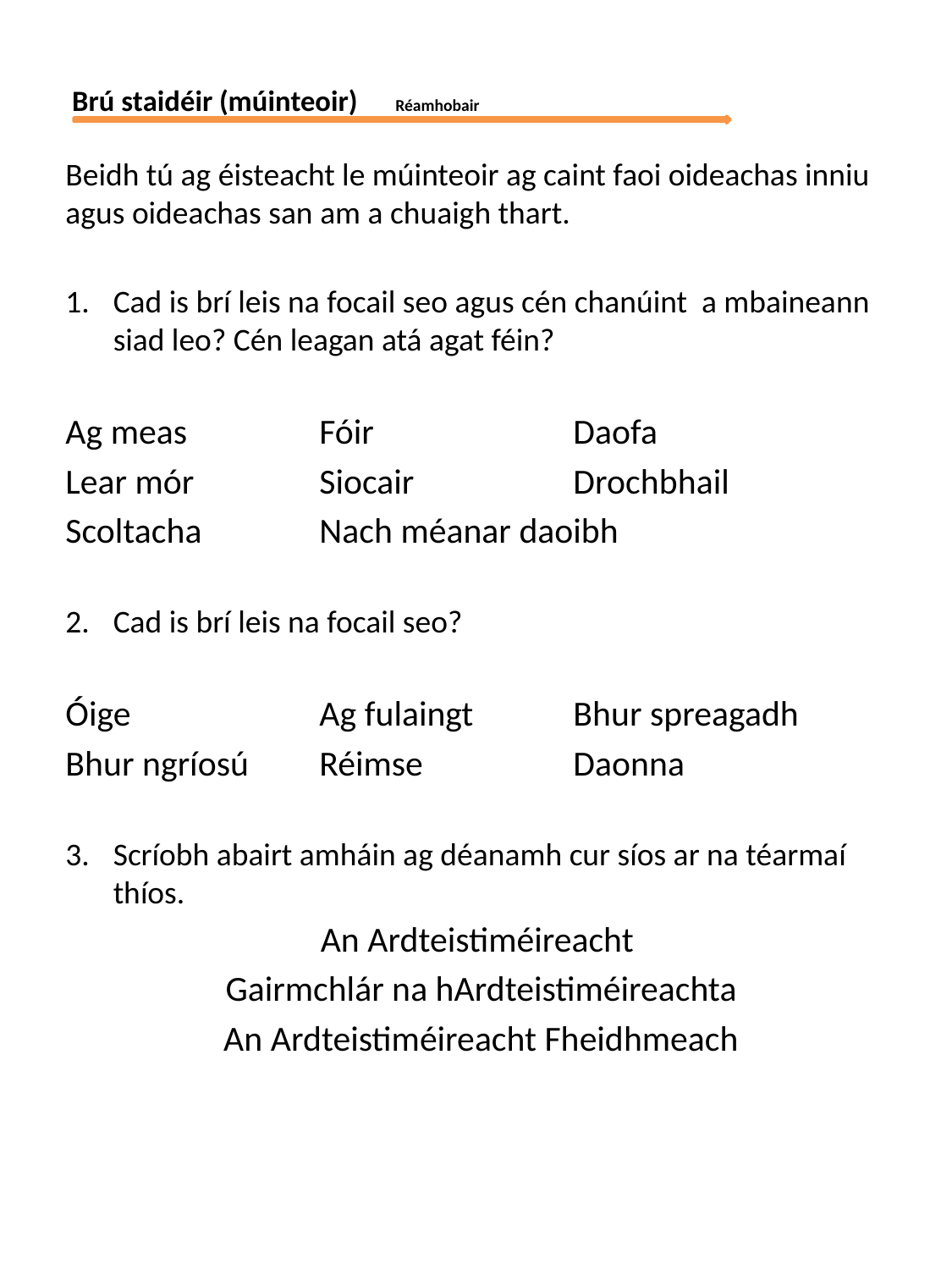

Brú staidéir (múinteoir) 	  Réamhobair

Beidh tú ag éisteacht le múinteoir ag caint faoi oideachas inniu agus oideachas san am a chuaigh thart.

Cad is brí leis na focail seo agus cén chanúint  a mbaineann siad leo? Cén leagan atá agat féin?

Ag meas		Fóir		Daofa
Lear mór	Siocair		Drochbhail
Scoltacha 	Nach méanar daoibh

Cad is brí leis na focail seo?

Óige		Ag fulaingt	Bhur spreagadh
Bhur ngríosú	Réimse		Daonna

Scríobh abairt amháin ag déanamh cur síos ar na téarmaí thíos.
An Ardteistiméireacht
Gairmchlár na hArdteistiméireachta
An Ardteistiméireacht Fheidhmeach